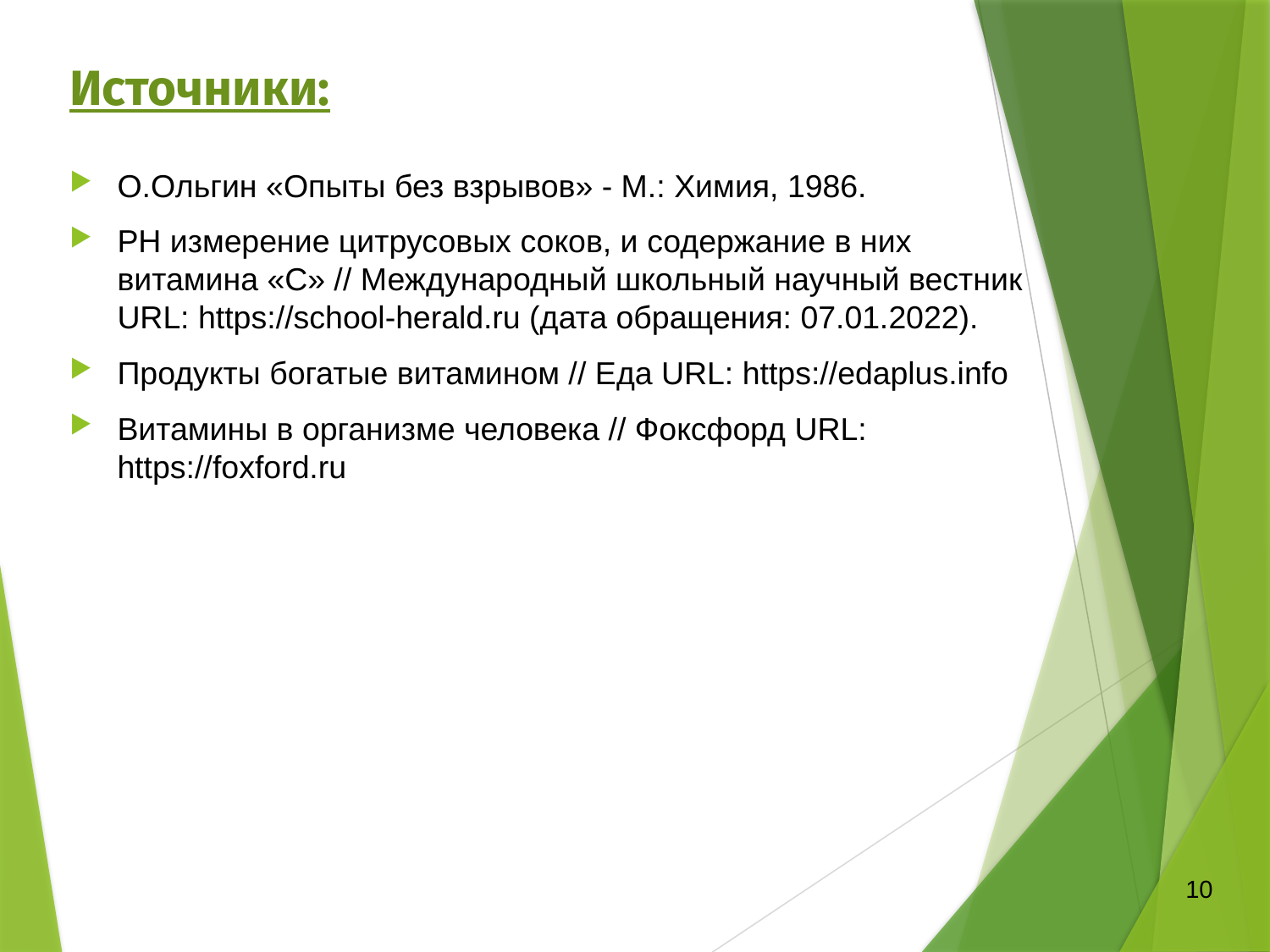

Источники:
О.Ольгин «Опыты без взрывов» - М.: Химия, 1986.
PH измерение цитрусовых соков, и содержание в них витамина «С» // Международный школьный научный вестник URL: https://school-herald.ru (дата обращения: 07.01.2022).
Продукты богатые витамином // Еда URL: https://edaplus.info
Витамины в организме человека // Фоксфорд URL: https://foxford.ru

10